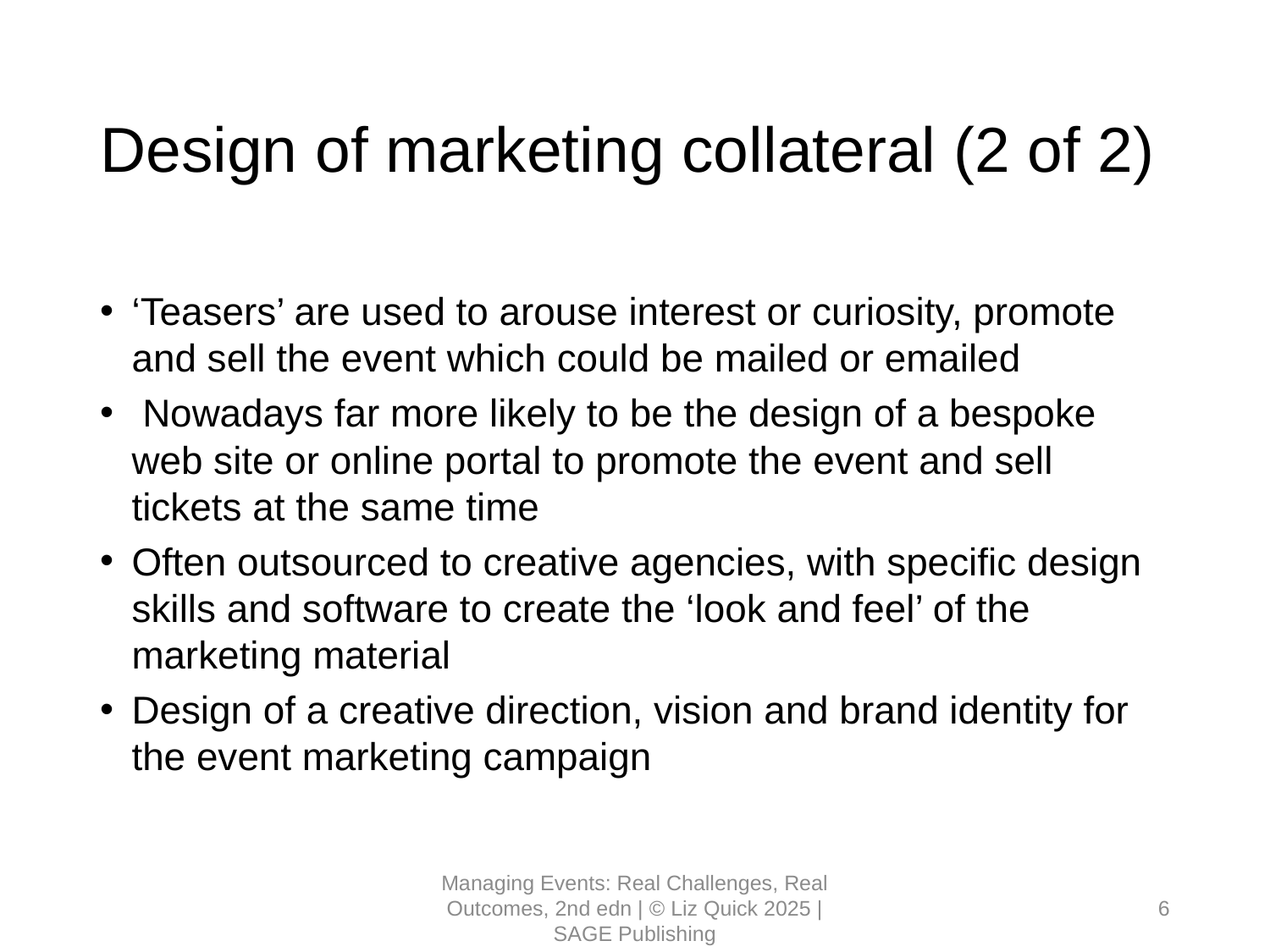

# Design of marketing collateral (2 of 2)
‘Teasers’ are used to arouse interest or curiosity, promote and sell the event which could be mailed or emailed
 Nowadays far more likely to be the design of a bespoke web site or online portal to promote the event and sell tickets at the same time
Often outsourced to creative agencies, with specific design skills and software to create the ‘look and feel’ of the marketing material
Design of a creative direction, vision and brand identity for the event marketing campaign
Managing Events: Real Challenges, Real Outcomes, 2nd edn | © Liz Quick 2025 | SAGE Publishing
6